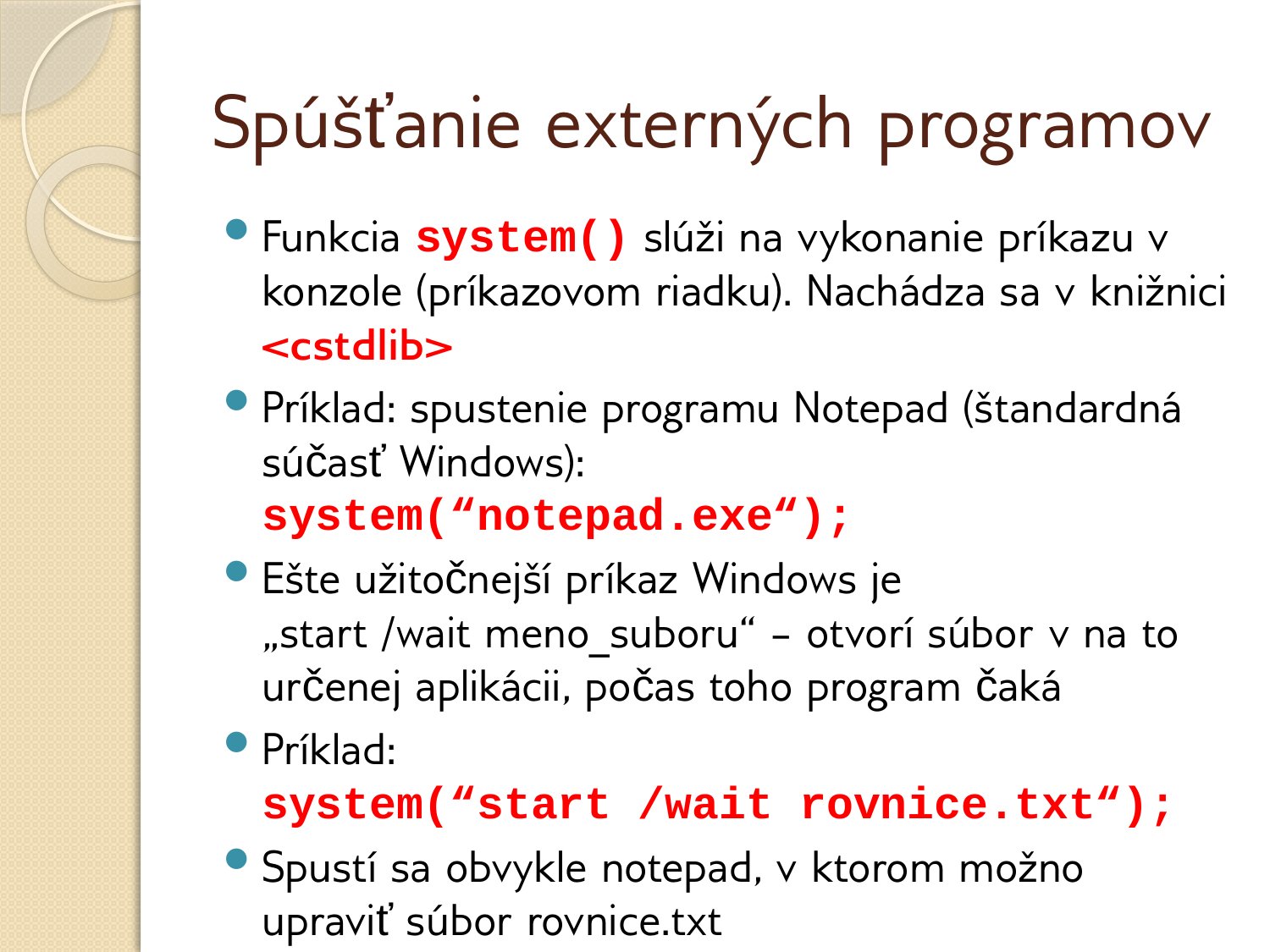

# Spúšťanie externých programov
Funkcia system() slúži na vykonanie príkazu v konzole (príkazovom riadku). Nachádza sa v knižnici <cstdlib>
Príklad: spustenie programu Notepad (štandardná súčasť Windows):
system(“notepad.exe“);
Ešte užitočnejší príkaz Windows je
„start /wait meno_suboru“ – otvorí súbor v na to určenej aplikácii, počas toho program čaká
Príklad:
system(“start /wait rovnice.txt“);
Spustí sa obvykle notepad, v ktorom možno upraviť súbor rovnice.txt